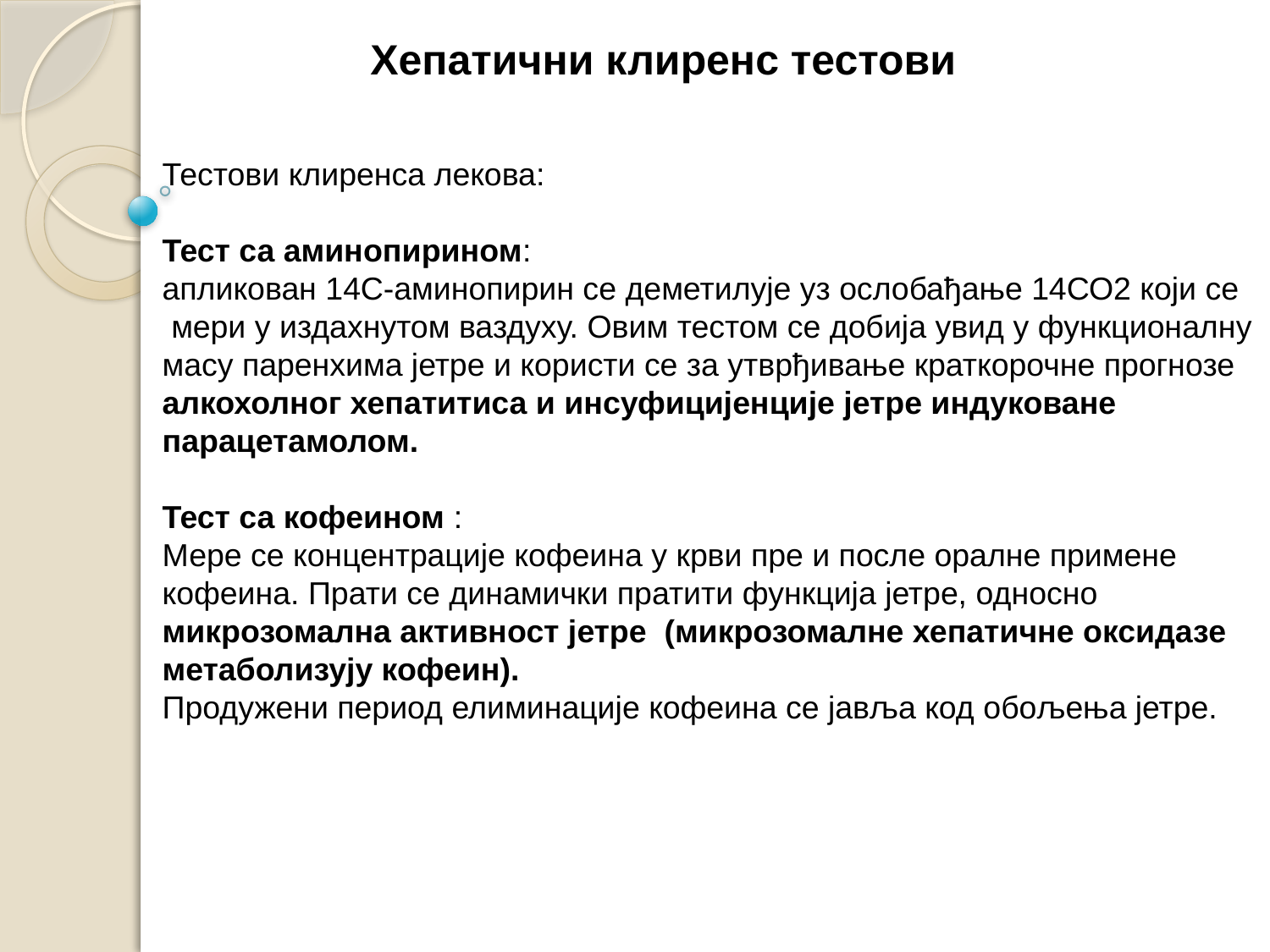

Хепатични клиренс тестови
Тестови клиренса лекова:

Тест са аминопирином:
апликован 14С-аминопирин се деметилује уз ослобађање 14СО2 који се
 мери у издахнутом ваздуху. Овим тестом се добија увид у функционалну
масу паренхима јетре и користи се за утврђивање краткорочне прогнозе
алкохолног хепатитиса и инсуфицијенције јетре индуковане
парацетамолом.

Тест са кофеином :
Мере се концентрације кофеина у крви пре и после оралне примене
кофеина. Прати се динамички пратити функција јетре, односно
микрозомална активност јетре  (микрозомалне хепатичне оксидазе
метаболизују кофеин).
Продужени период елиминације кофеина се јавља код обољења јетре.